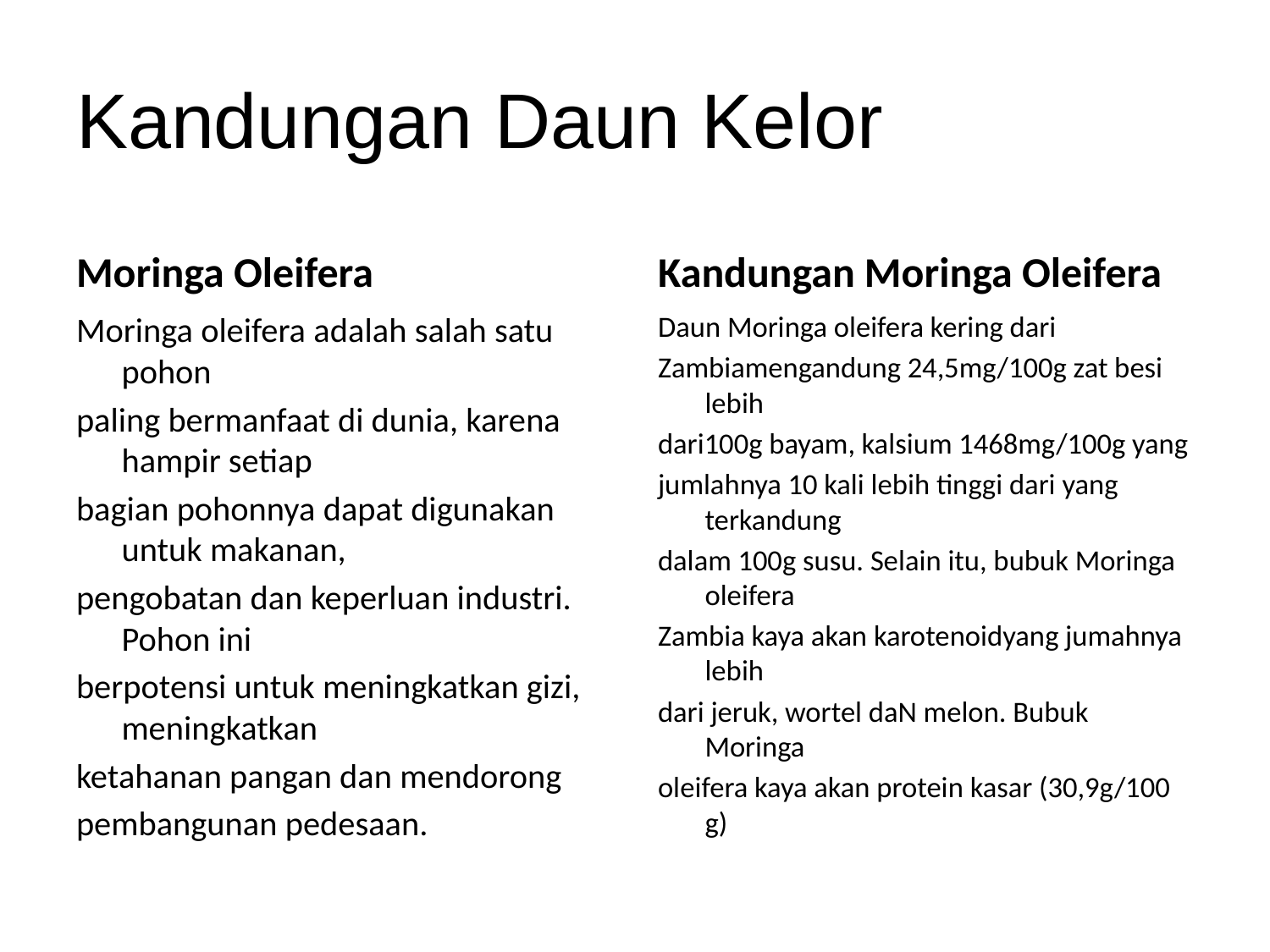

# Kandungan Daun Kelor
Moringa Oleifera
Kandungan Moringa Oleifera
Moringa oleifera adalah salah satu pohon
paling bermanfaat di dunia, karena hampir setiap
bagian pohonnya dapat digunakan untuk makanan,
pengobatan dan keperluan industri. Pohon ini
berpotensi untuk meningkatkan gizi, meningkatkan
ketahanan pangan dan mendorong
pembangunan pedesaan.
Daun Moringa oleifera kering dari
Zambiamengandung 24,5mg/100g zat besi lebih
dari100g bayam, kalsium 1468mg/100g yang
jumlahnya 10 kali lebih tinggi dari yang terkandung
dalam 100g susu. Selain itu, bubuk Moringa oleifera
Zambia kaya akan karotenoidyang jumahnya lebih
dari jeruk, wortel daN melon. Bubuk Moringa
oleifera kaya akan protein kasar (30,9g/100 g)